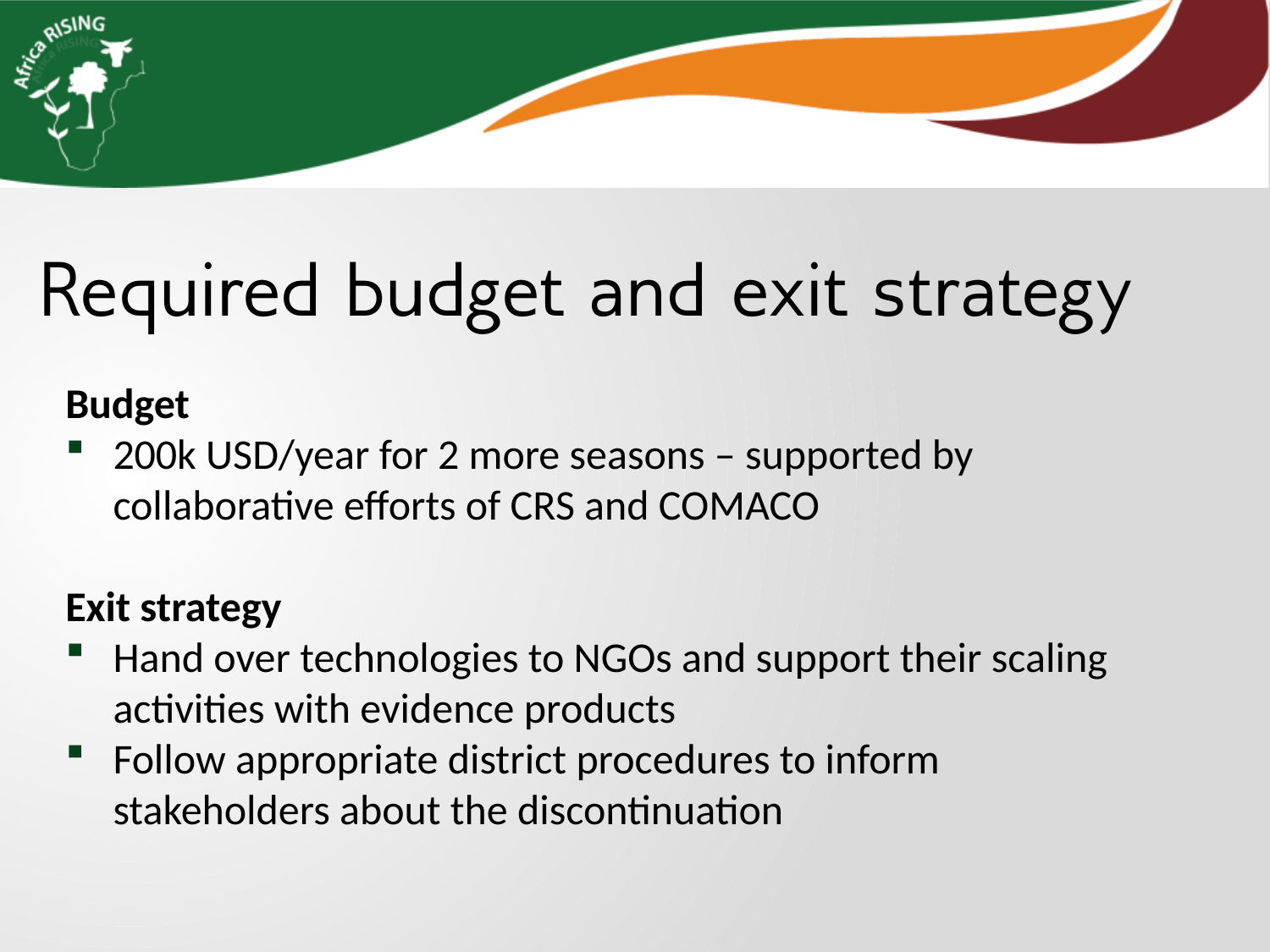

Required budget and exit strategy
Budget
200k USD/year for 2 more seasons – supported by collaborative efforts of CRS and COMACO

Exit strategy
Hand over technologies to NGOs and support their scaling activities with evidence products
Follow appropriate district procedures to inform stakeholders about the discontinuation